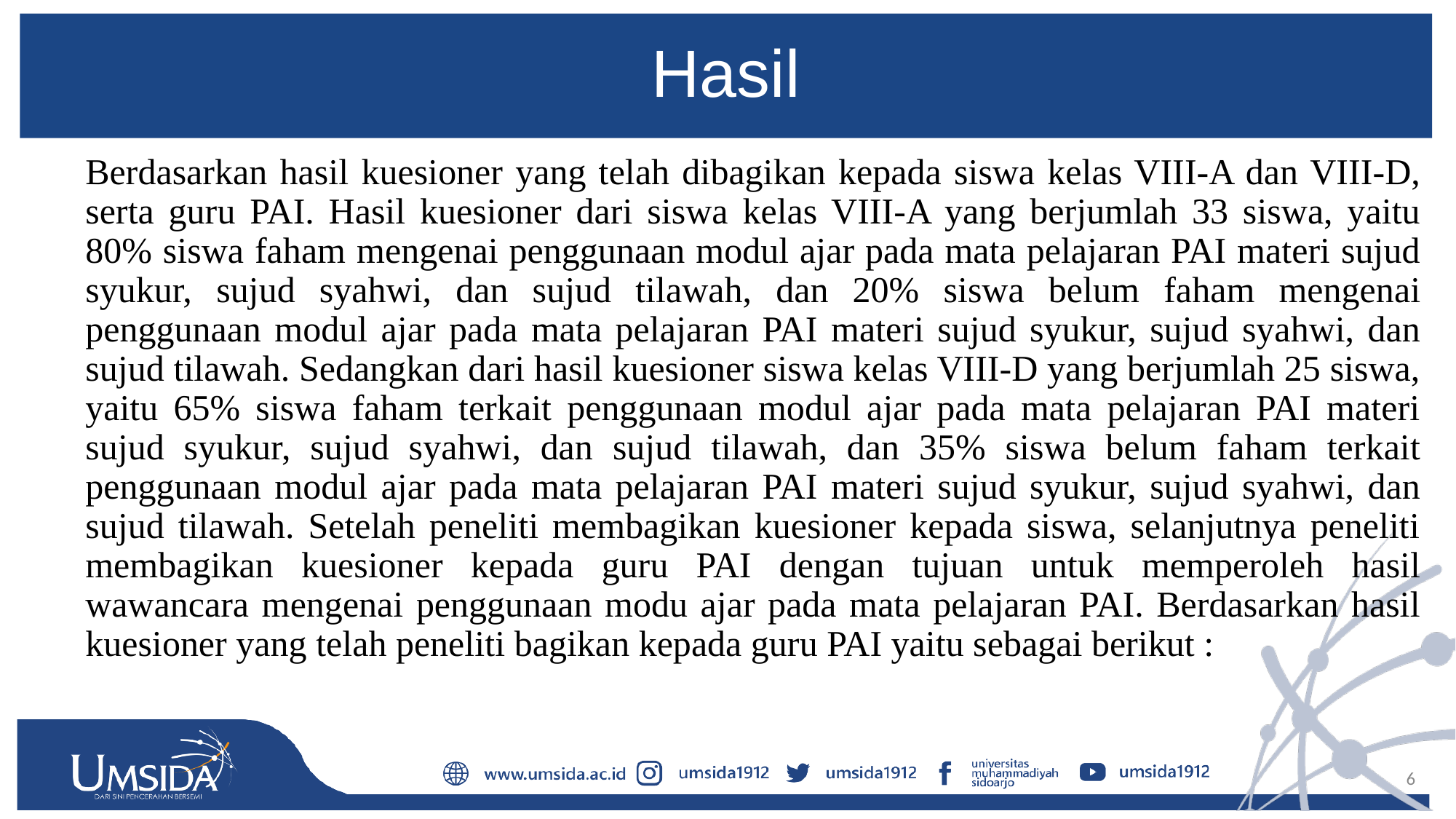

# Hasil
	Berdasarkan hasil kuesioner yang telah dibagikan kepada siswa kelas VIII-A dan VIII-D, serta guru PAI. Hasil kuesioner dari siswa kelas VIII-A yang berjumlah 33 siswa, yaitu 80% siswa faham mengenai penggunaan modul ajar pada mata pelajaran PAI materi sujud syukur, sujud syahwi, dan sujud tilawah, dan 20% siswa belum faham mengenai penggunaan modul ajar pada mata pelajaran PAI materi sujud syukur, sujud syahwi, dan sujud tilawah. Sedangkan dari hasil kuesioner siswa kelas VIII-D yang berjumlah 25 siswa, yaitu 65% siswa faham terkait penggunaan modul ajar pada mata pelajaran PAI materi sujud syukur, sujud syahwi, dan sujud tilawah, dan 35% siswa belum faham terkait penggunaan modul ajar pada mata pelajaran PAI materi sujud syukur, sujud syahwi, dan sujud tilawah. Setelah peneliti membagikan kuesioner kepada siswa, selanjutnya peneliti membagikan kuesioner kepada guru PAI dengan tujuan untuk memperoleh hasil wawancara mengenai penggunaan modu ajar pada mata pelajaran PAI. Berdasarkan hasil kuesioner yang telah peneliti bagikan kepada guru PAI yaitu sebagai berikut :